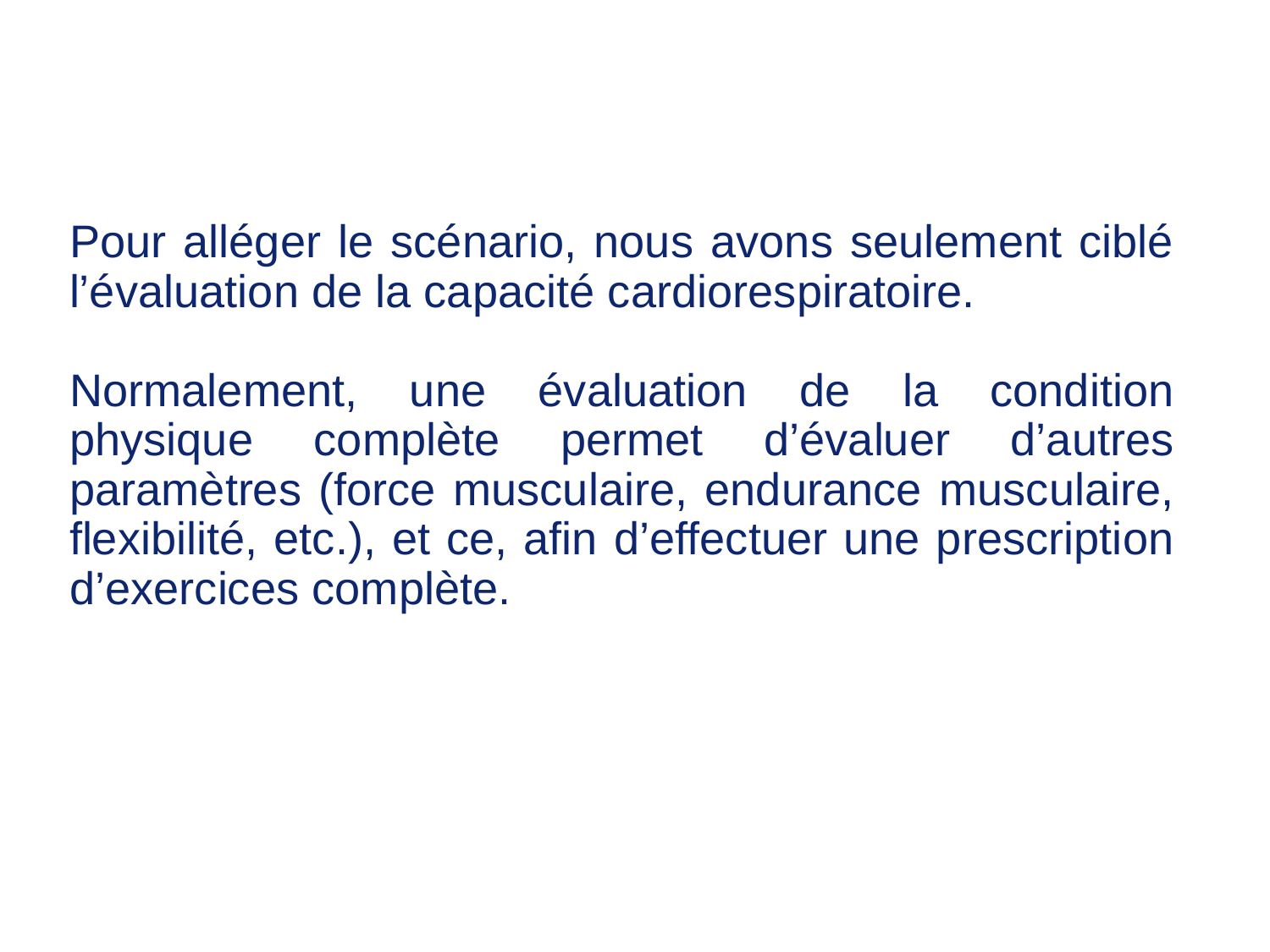

Pour alléger le scénario, nous avons seulement ciblé l’évaluation de la capacité cardiorespiratoire.

Normalement, une évaluation de la condition physique complète permet d’évaluer d’autres paramètres (force musculaire, endurance musculaire, flexibilité, etc.), et ce, afin d’effectuer une prescription d’exercices complète.